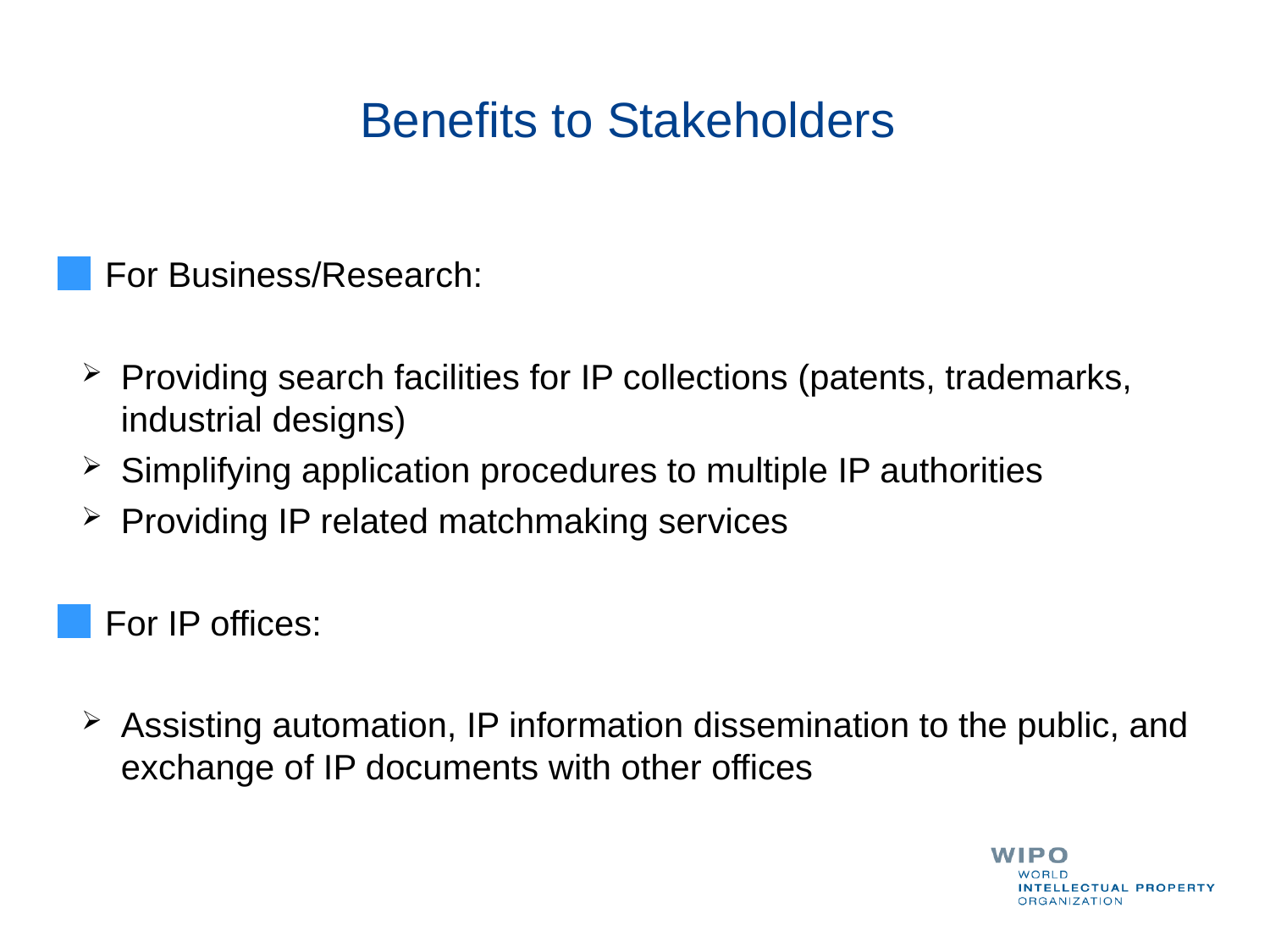

# Benefits to Stakeholders
For Business/Research:

Providing search facilities for IP collections (patents, trademarks, industrial designs)
Simplifying application procedures to multiple IP authorities
Providing IP related matchmaking services

For IP offices:

Assisting automation, IP information dissemination to the public, and exchange of IP documents with other offices